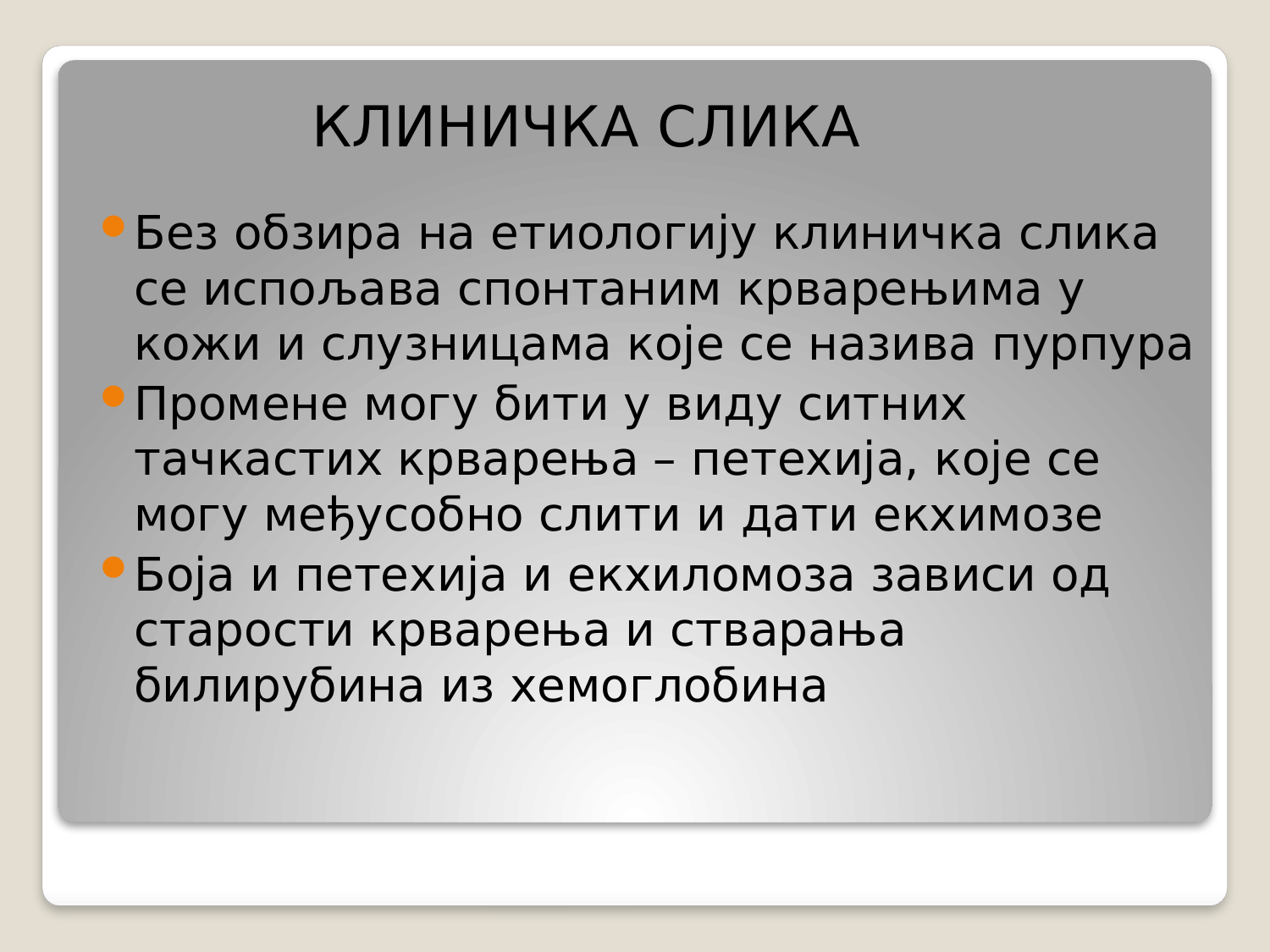

КЛИНИЧКА СЛИКА
Без обзира на етиологију клиничка слика се испољава спонтаним крварењима у кожи и слузницама које се назива пурпура
Промене могу бити у виду ситних тачкастих крварења – петехија, које се могу међусобно слити и дати екхимозе
Боја и петехија и екхиломоза зависи од старости крварења и стварања билирубина из хемоглобина